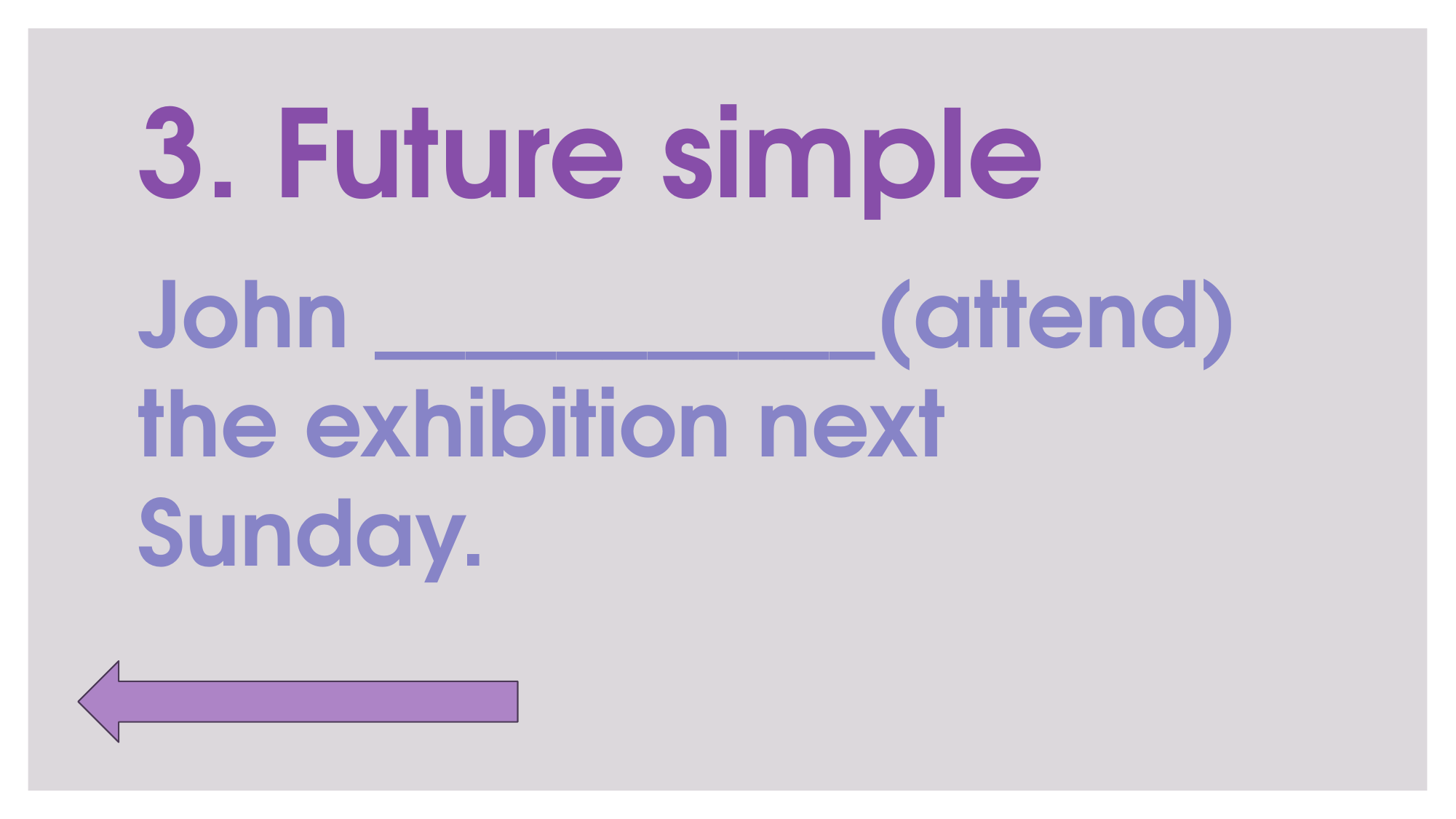

# 3. Future simple
John ___________(attend) the exhibition next Sunday.